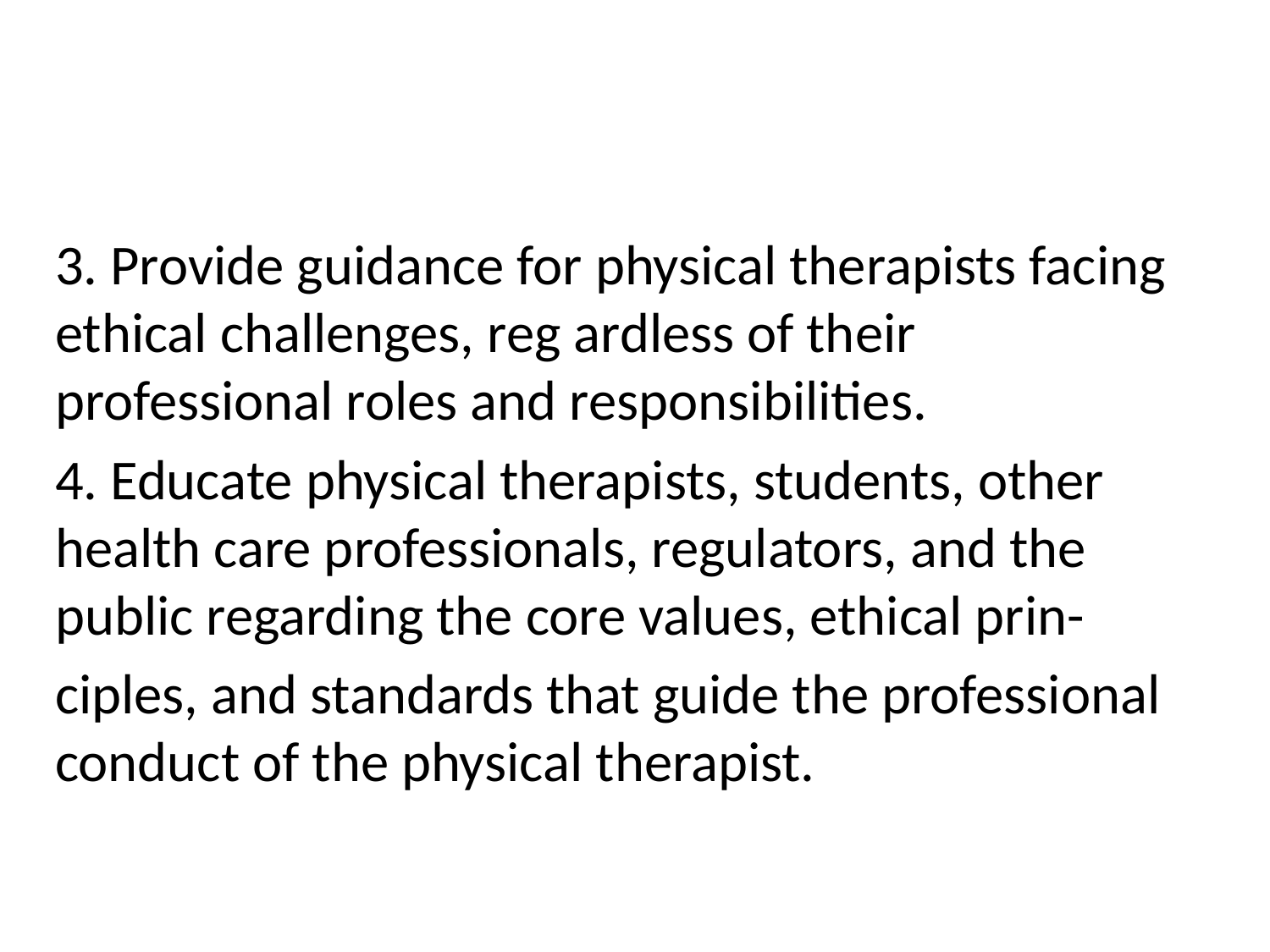

#
3. Provide guidance for physical therapists facing ethical challenges, reg ardless of their professional roles and responsibilities.
4. Educate physical therapists, students, other health care professionals, regulators, and the public regarding the core values, ethical prin-
ciples, and standards that guide the professional conduct of the physical therapist.